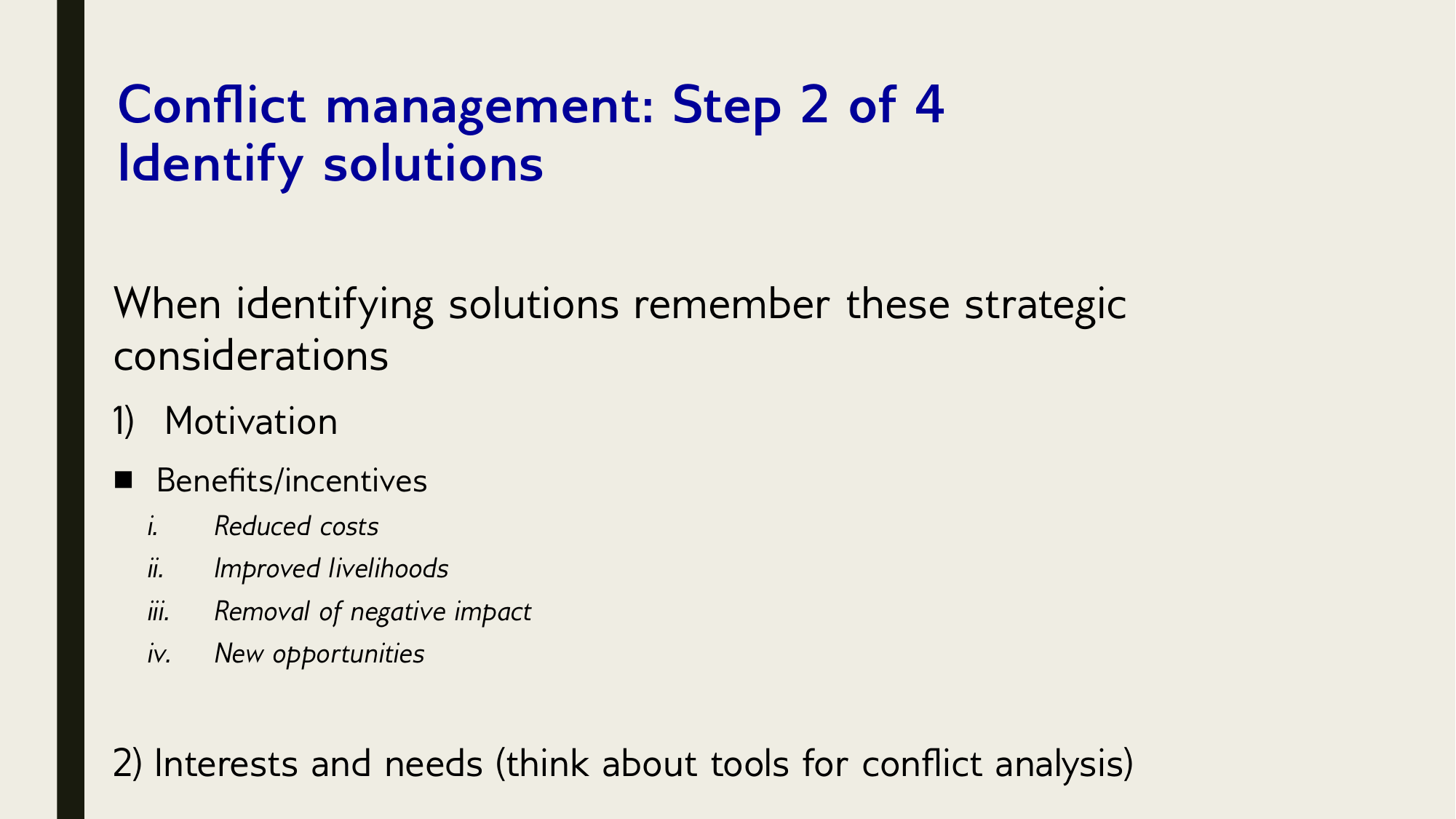

Conflict management: Step 2 of 4
Identify solutions
When identifying solutions remember these strategic considerations
Motivation
Benefits/incentives
 Reduced costs
 Improved livelihoods
 Removal of negative impact
 New opportunities

2) Interests and needs (think about tools for conflict analysis)